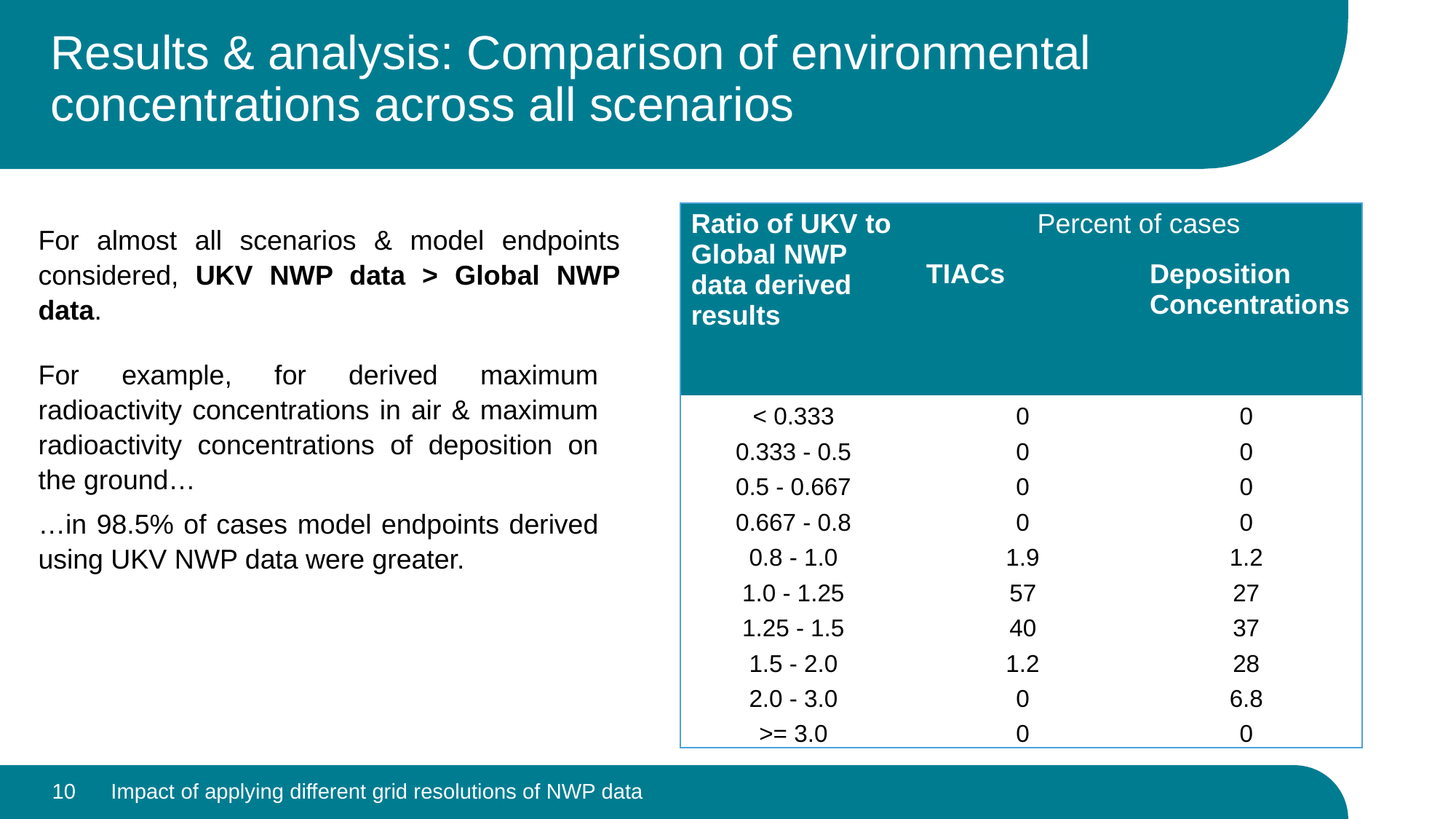

# Results & analysis: Comparison of environmental concentrations across all scenarios
| Ratio of UKV to Global NWP data derived results | Percent of cases |  |
| --- | --- | --- |
|  | TIACs | Deposition Concentrations |
| < 0.333 | 0 | 0 |
| 0.333 - 0.5 | 0 | 0 |
| 0.5 - 0.667 | 0 | 0 |
| 0.667 - 0.8 | 0 | 0 |
| 0.8 - 1.0 | 1.9 | 1.2 |
| 1.0 - 1.25 | 57 | 27 |
| 1.25 - 1.5 | 40 | 37 |
| 1.5 - 2.0 | 1.2 | 28 |
| 2.0 - 3.0 | 0 | 6.8 |
| >= 3.0 | 0 | 0 |
For almost all scenarios & model endpoints considered, UKV NWP data > Global NWP data.
For example, for derived maximum radioactivity concentrations in air & maximum radioactivity concentrations of deposition on the ground…
…in 98.5% of cases model endpoints derived using UKV NWP data were greater.

10
Impact of applying different grid resolutions of NWP data